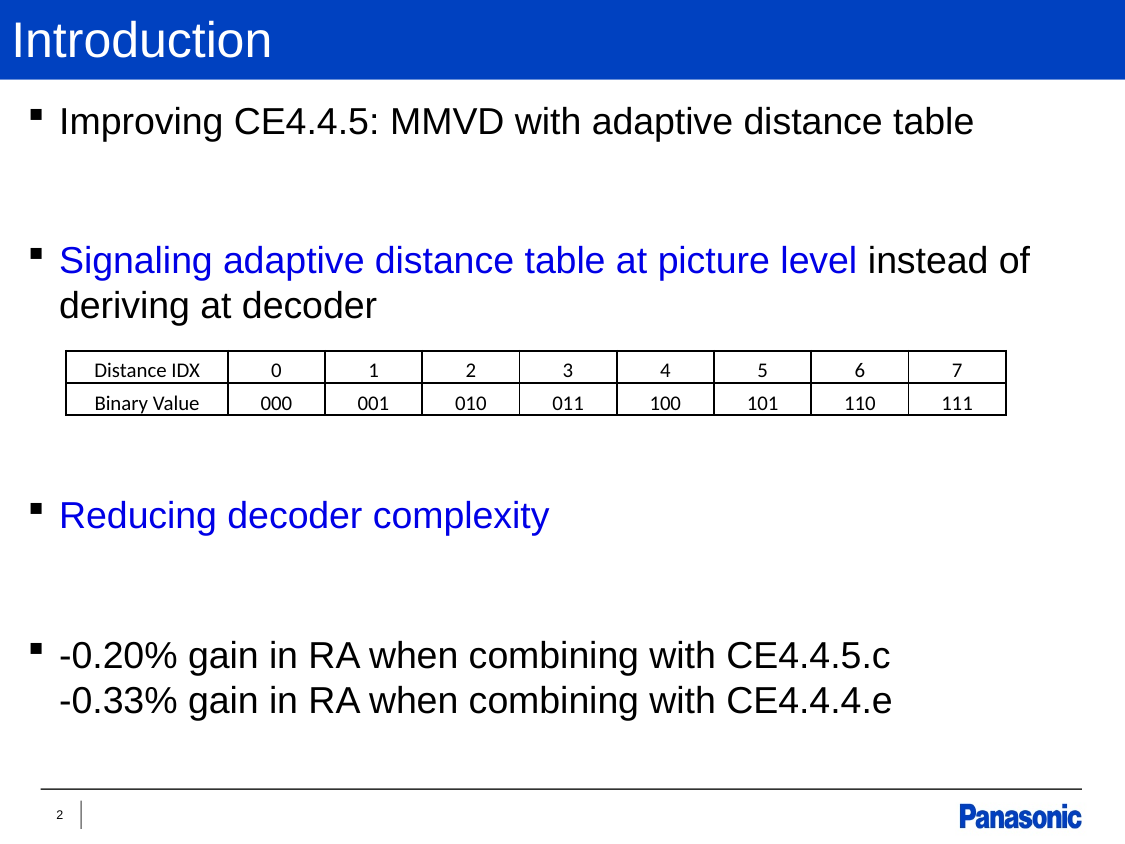

# Introduction
Improving CE4.4.5: MMVD with adaptive distance table

Signaling adaptive distance table at picture level instead of deriving at decoder

Reducing decoder complexity

-0.20% gain in RA when combining with CE4.4.5.c
-0.33% gain in RA when combining with CE4.4.4.e

| Distance IDX | 0 | 1 | 2 | 3 | 4 | 5 | 6 | 7 |
| --- | --- | --- | --- | --- | --- | --- | --- | --- |
| Binary Value | 000 | 001 | 010 | 011 | 100 | 101 | 110 | 111 |